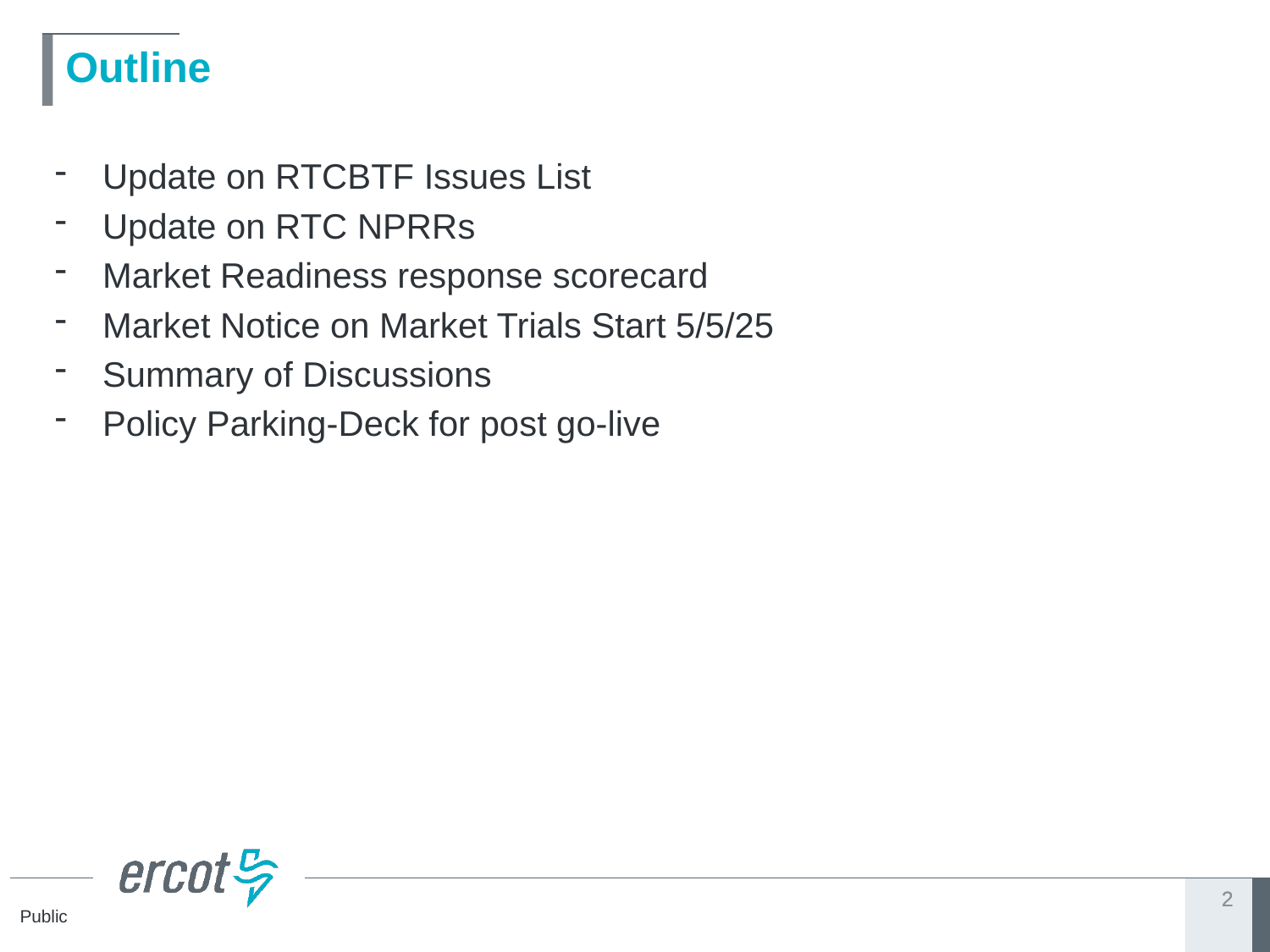

# Outline
Update on RTCBTF Issues List
Update on RTC NPRRs
Market Readiness response scorecard
Market Notice on Market Trials Start 5/5/25
Summary of Discussions
Policy Parking-Deck for post go-live

2